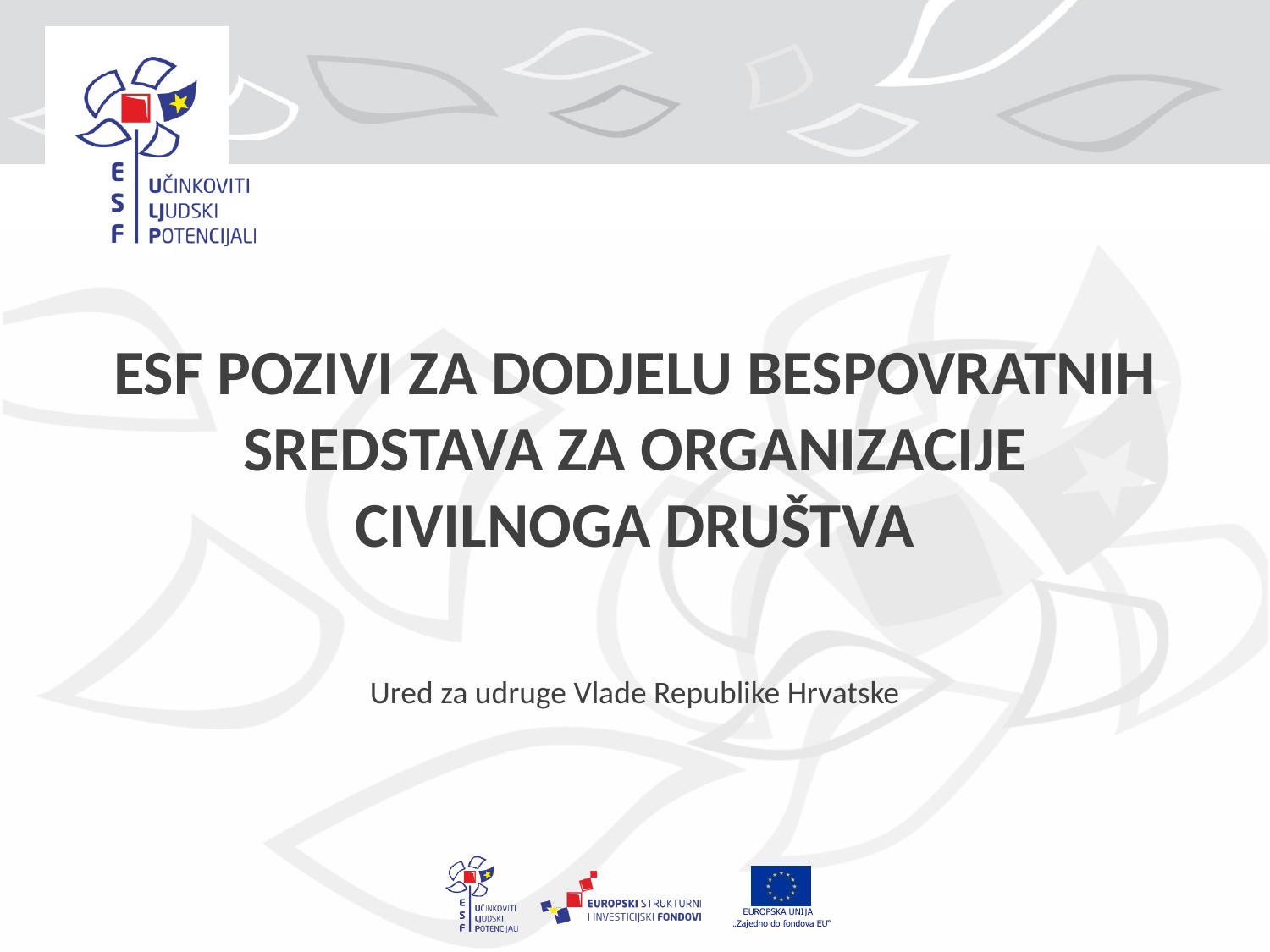

# ESF POZIVI ZA DODJELU BESPOVRATNIH SREDSTAVA ZA ORGANIZACIJE CIVILNOGA DRUŠTVA
Ured za udruge Vlade Republike Hrvatske